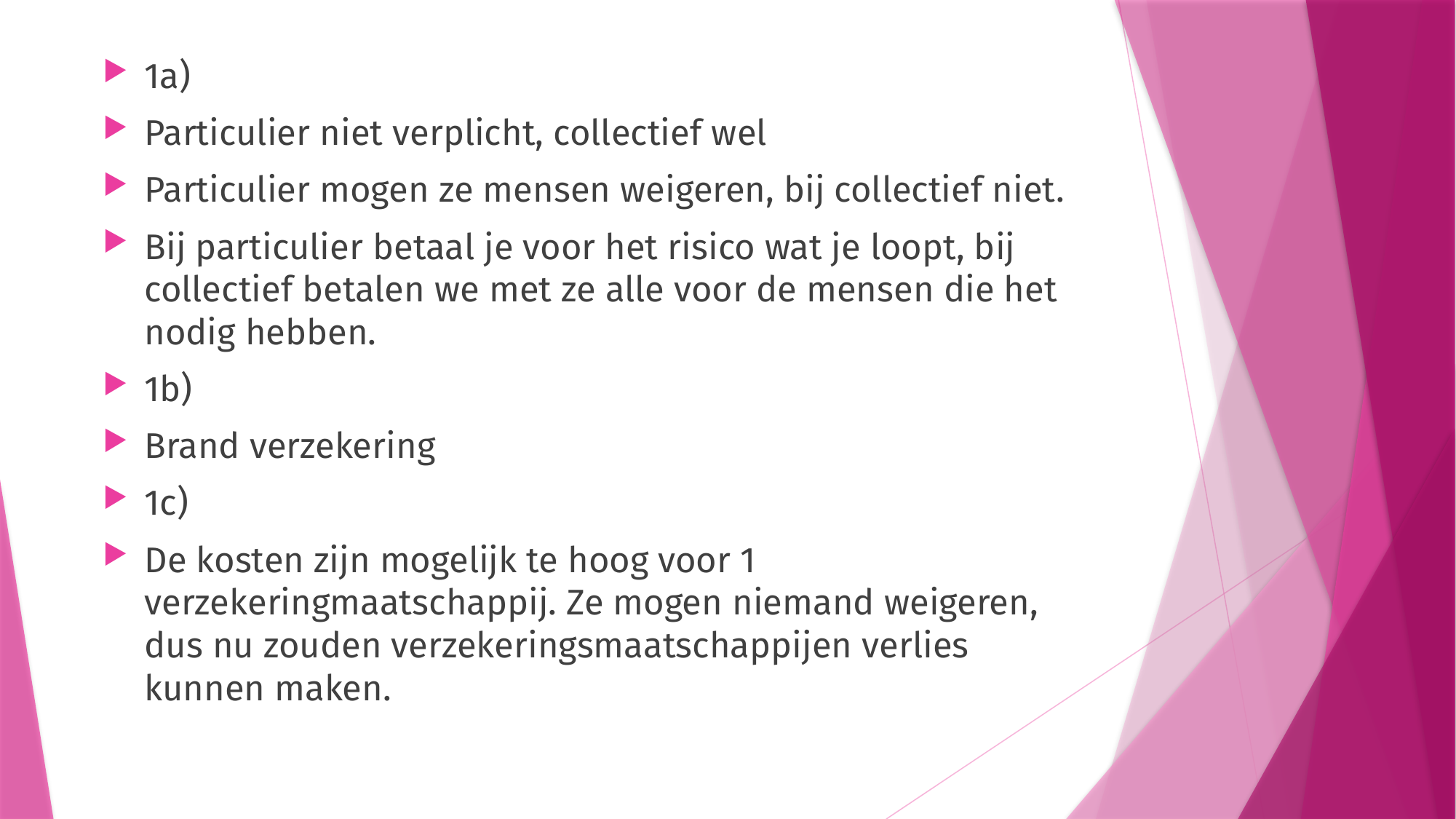

1a)
Particulier niet verplicht, collectief wel
Particulier mogen ze mensen weigeren, bij collectief niet.
Bij particulier betaal je voor het risico wat je loopt, bij collectief betalen we met ze alle voor de mensen die het nodig hebben.
1b)
Brand verzekering
1c)
De kosten zijn mogelijk te hoog voor 1 verzekeringmaatschappij. Ze mogen niemand weigeren, dus nu zouden verzekeringsmaatschappijen verlies kunnen maken.